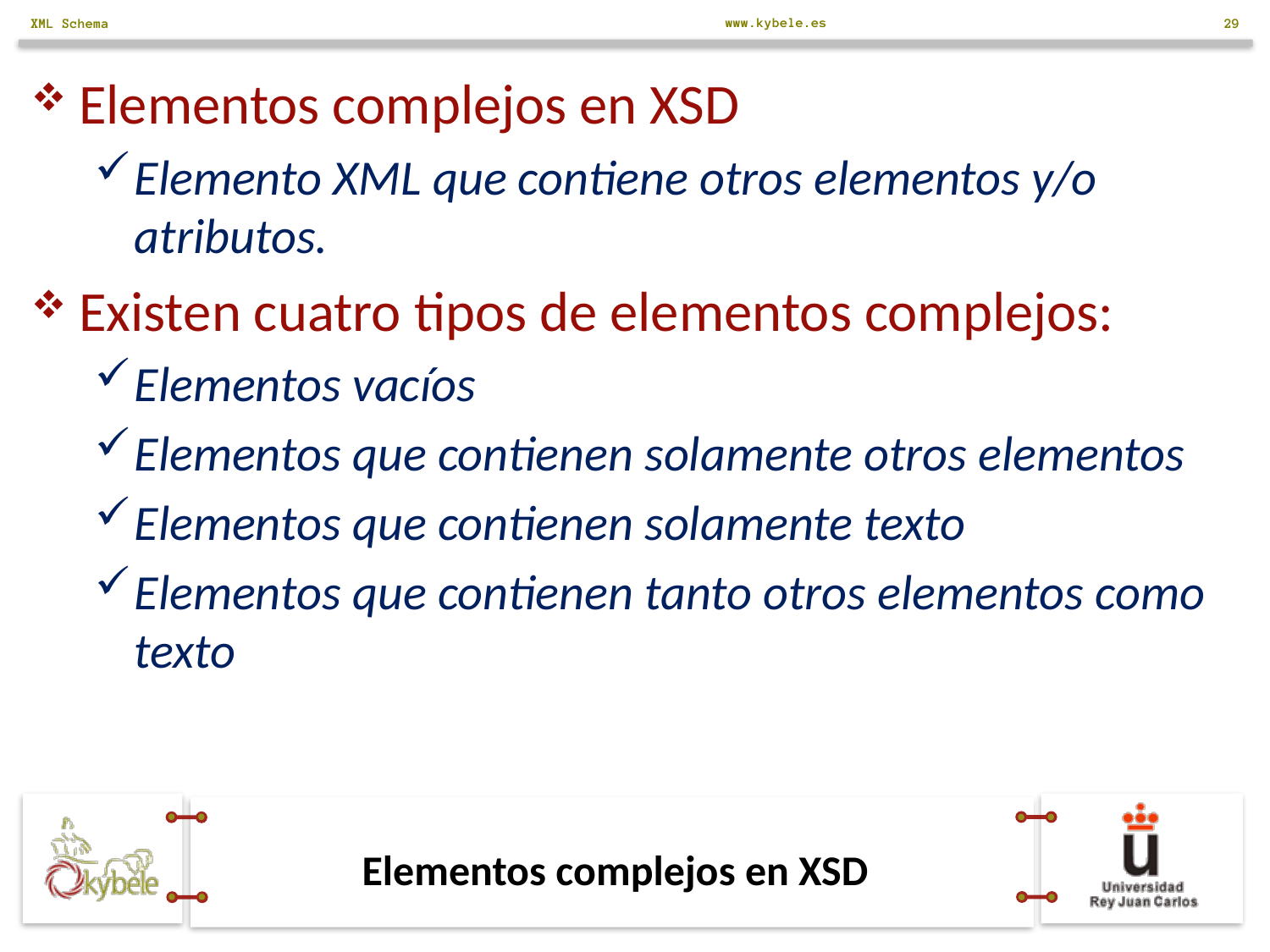

XML Schema
29
Elementos complejos en XSD
Elemento XML que contiene otros elementos y/o atributos.
Existen cuatro tipos de elementos complejos:
Elementos vacíos
Elementos que contienen solamente otros elementos
Elementos que contienen solamente texto
Elementos que contienen tanto otros elementos como texto
# Elementos complejos en XSD